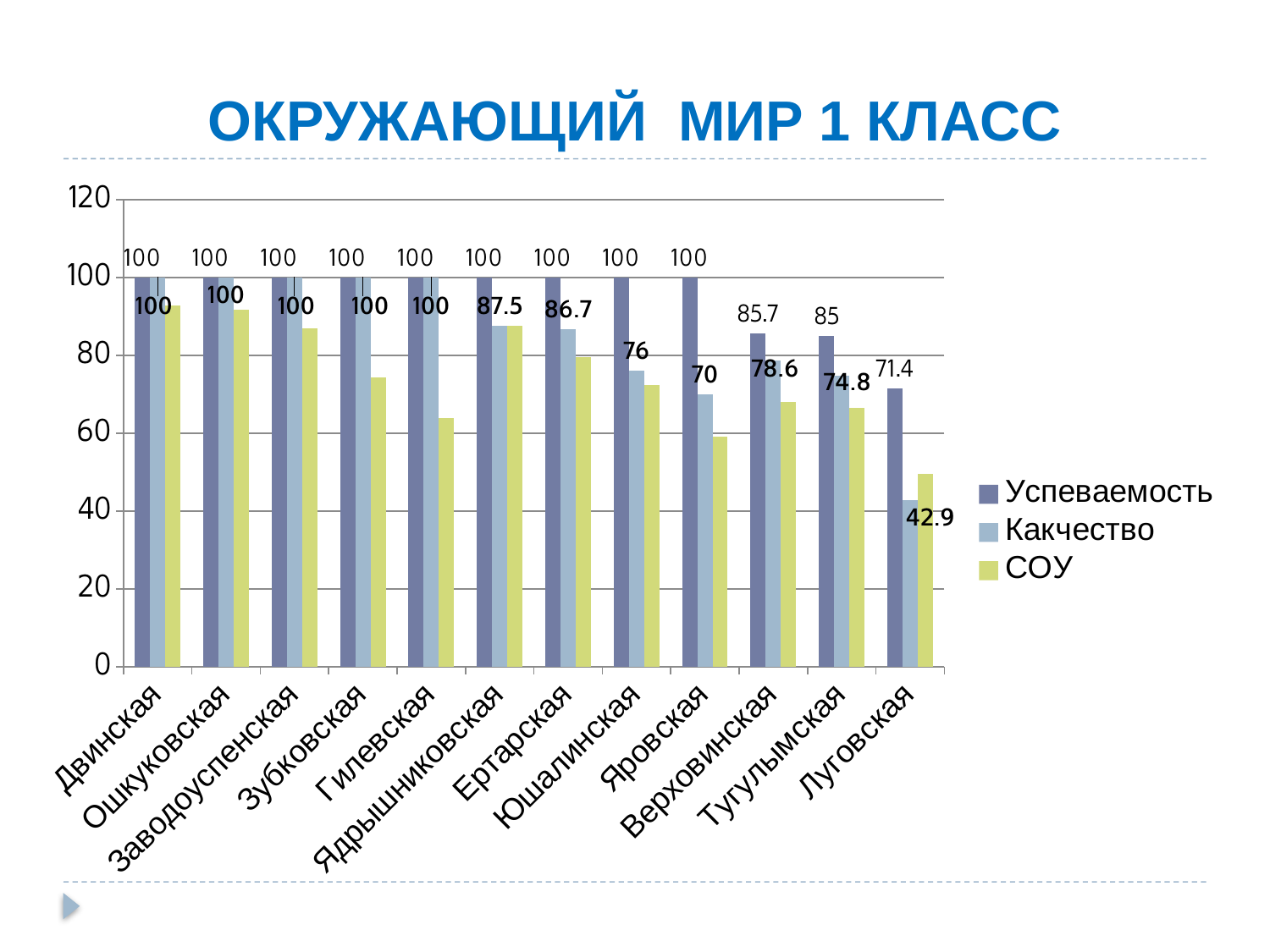

# ОКРУЖАЮЩИЙ  МИР 1 КЛАСС

### Chart

| Category | Успеваемость | Какчество | СОУ |
|---|---|---|---|
| Двинская | 100.0 | 100.0 | 92.8 |
| Ошкуковская | 100.0 | 100.0 | 91.7 |
| Заводоуспенская | 100.0 | 100.0 | 86.9 |
| Зубковская | 100.0 | 100.0 | 74.3 |
| Гилевская | 100.0 | 100.0 | 64.0 |
| Ядрышниковская | 100.0 | 87.5 | 87.5 |
| Ертарская | 100.0 | 86.7 | 79.5 |
| Юшалинская | 100.0 | 76.0 | 72.4 |
| Яровская | 100.0 | 70.0 | 59.2 |
| Верховинская | 85.7 | 78.6 | 68.0 |
| Тугулымская | 85.0 | 74.8 | 66.6 |
| Луговская | 71.4 | 42.9 | 49.5 |